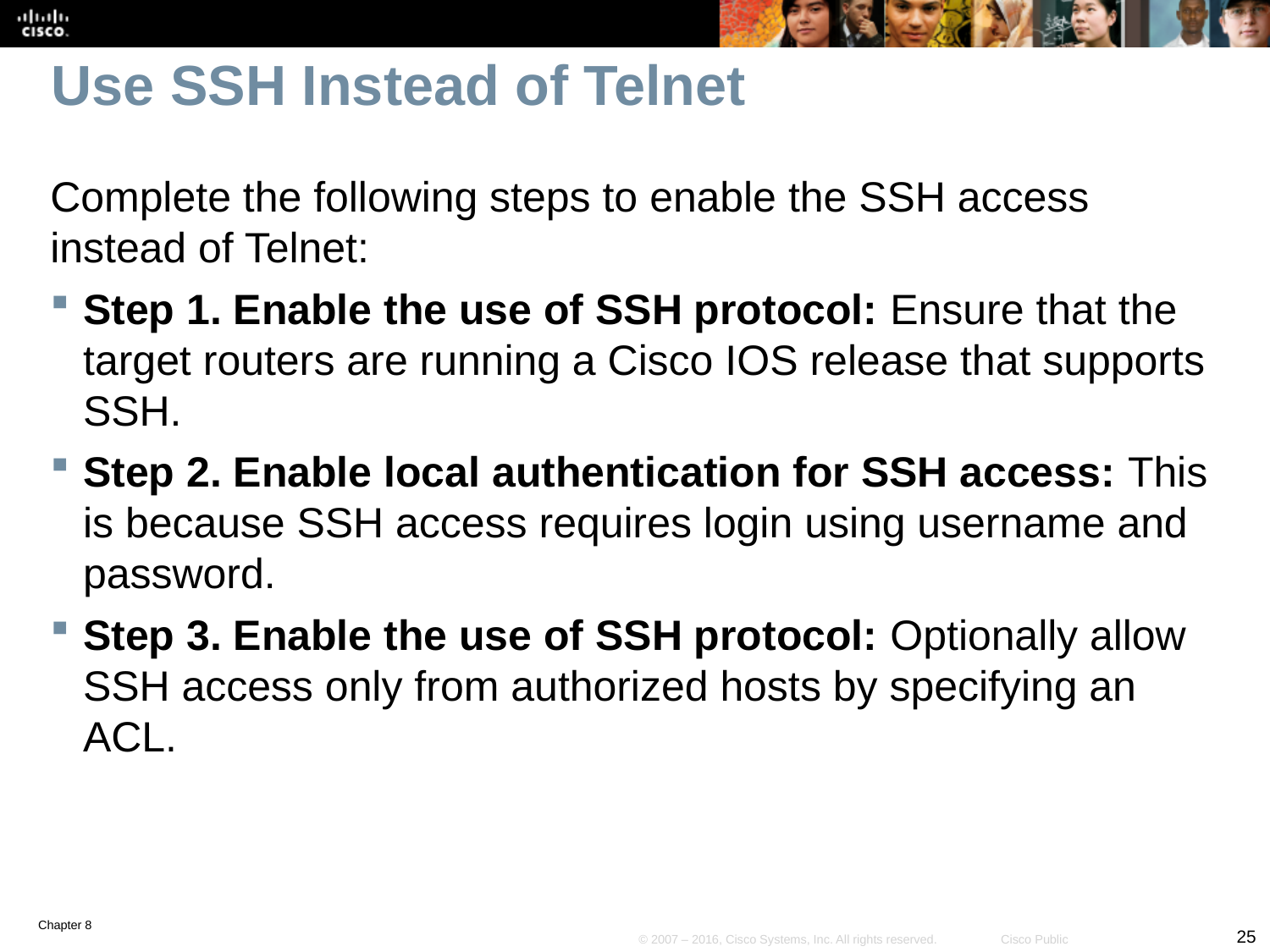

# Use SSH Instead of Telnet
Complete the following steps to enable the SSH access instead of Telnet:
Step 1. Enable the use of SSH protocol: Ensure that the target routers are running a Cisco IOS release that supports SSH.
Step 2. Enable local authentication for SSH access: This is because SSH access requires login using username and password.
Step 3. Enable the use of SSH protocol: Optionally allow SSH access only from authorized hosts by specifying an ACL.